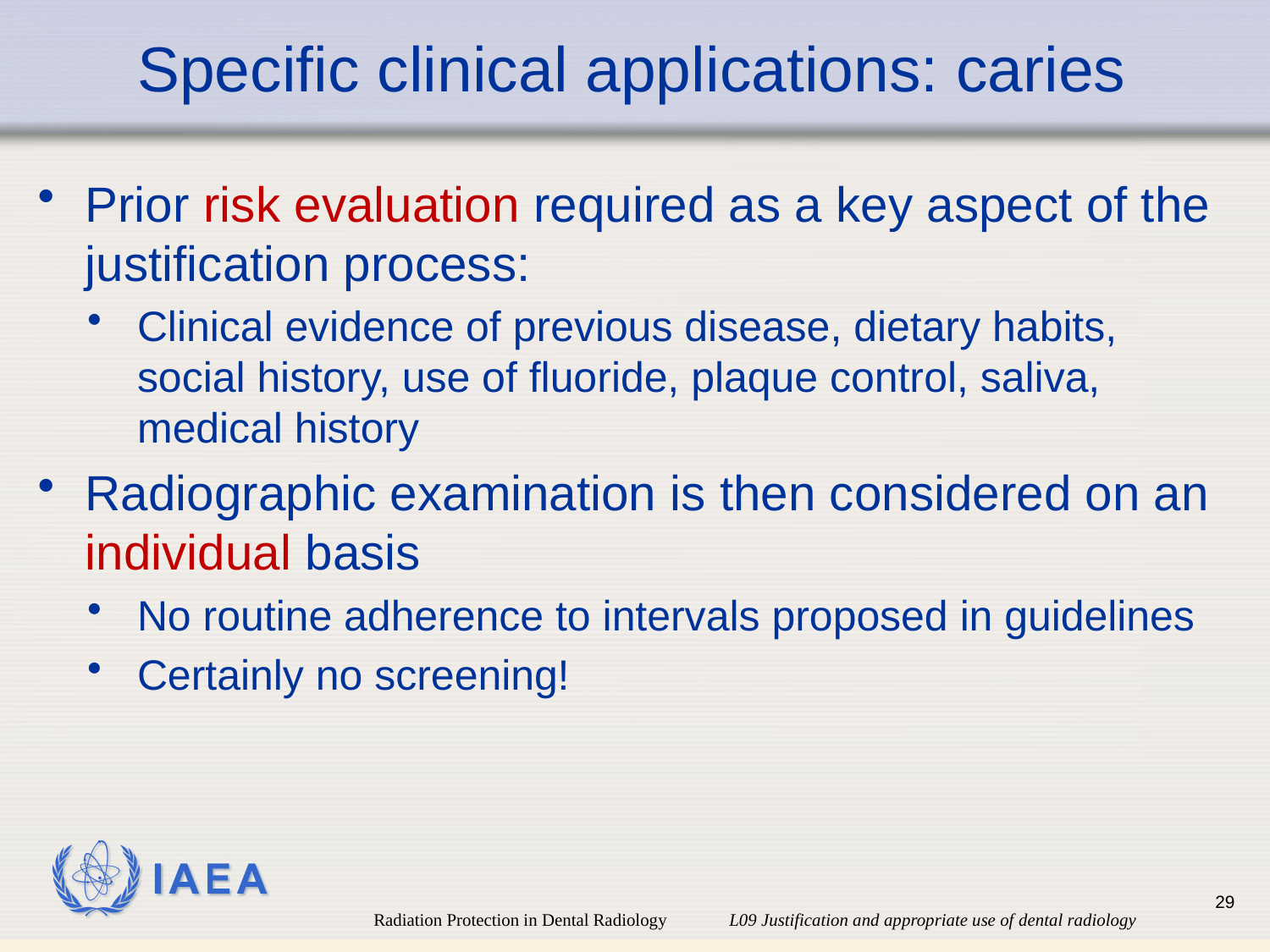

# Specific clinical applications: caries
Prior risk evaluation required as a key aspect of the justification process:
Clinical evidence of previous disease, dietary habits, social history, use of fluoride, plaque control, saliva, medical history
Radiographic examination is then considered on an individual basis
No routine adherence to intervals proposed in guidelines
Certainly no screening!

29
Radiation Protection in Dental Radiology              L09 Justification and appropriate use of dental radiology